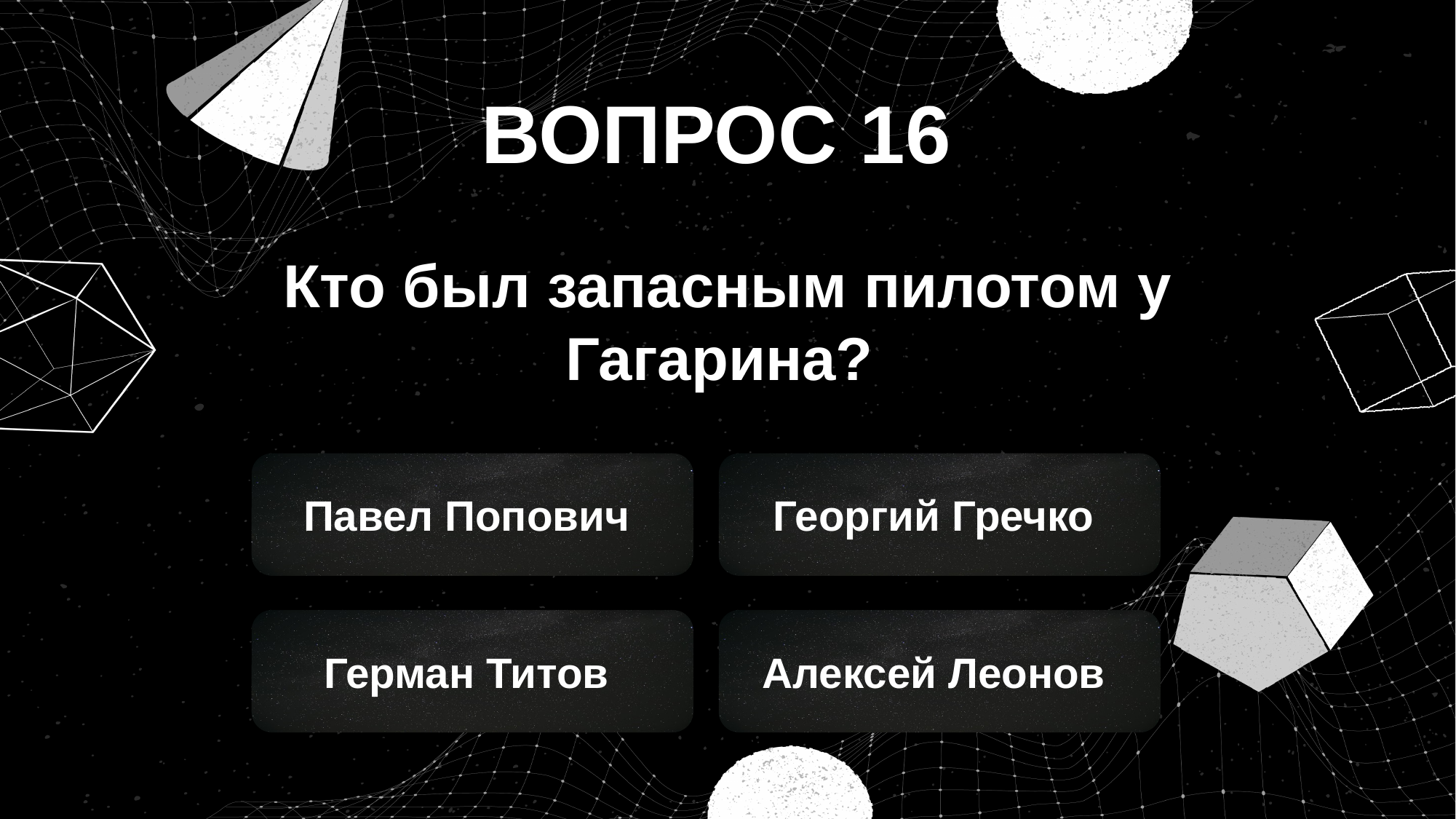

ВОПРОС 16
Кто был запасным пилотом у Гагарина?
Георгий Гречко
Павел Попович
Герман Титов
Алексей Леонов